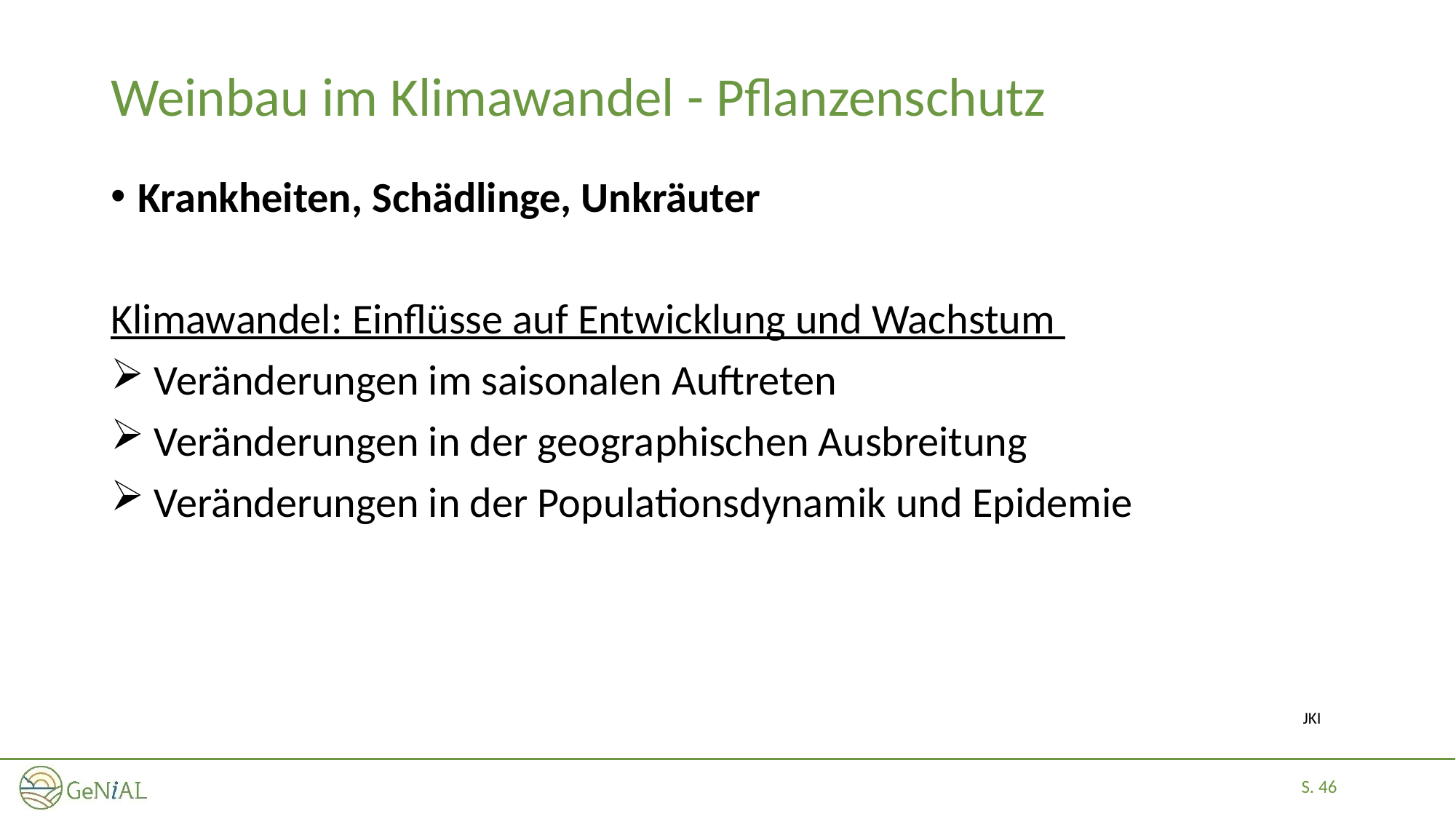

# Weinbau im Klimawandel - Pflanzenschutz
Krankheiten, Schädlinge, Unkräuter

Klimawandel: Einflüsse auf Entwicklung und Wachstum
 Veränderungen im saisonalen Auftreten
 Veränderungen in der geographischen Ausbreitung
 Veränderungen in der Populationsdynamik und Epidemie
JKI